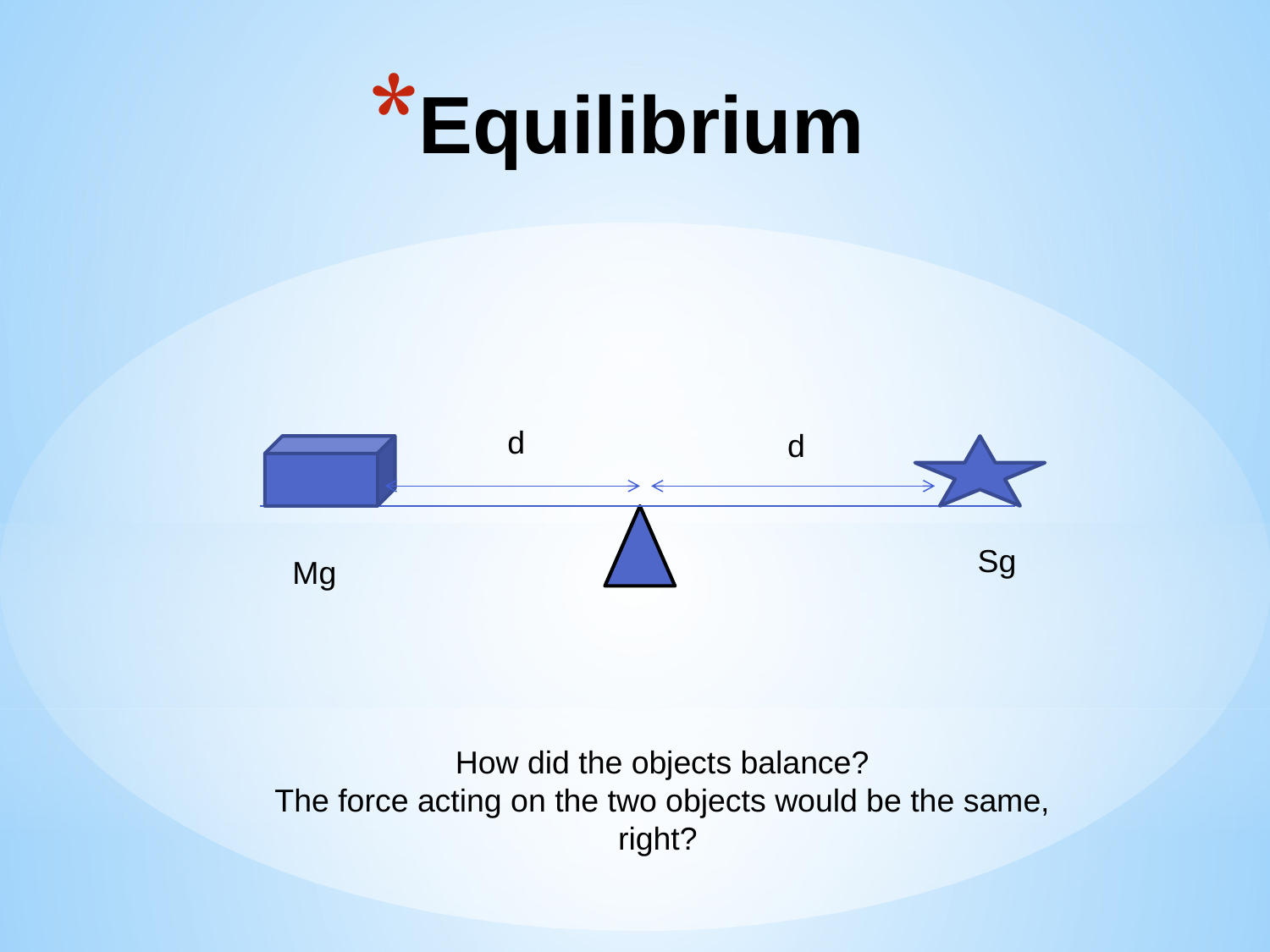

# Equilibrium

d
d

Sg
Mg
How did the objects balance?
The force acting on the two objects would be the same, right?